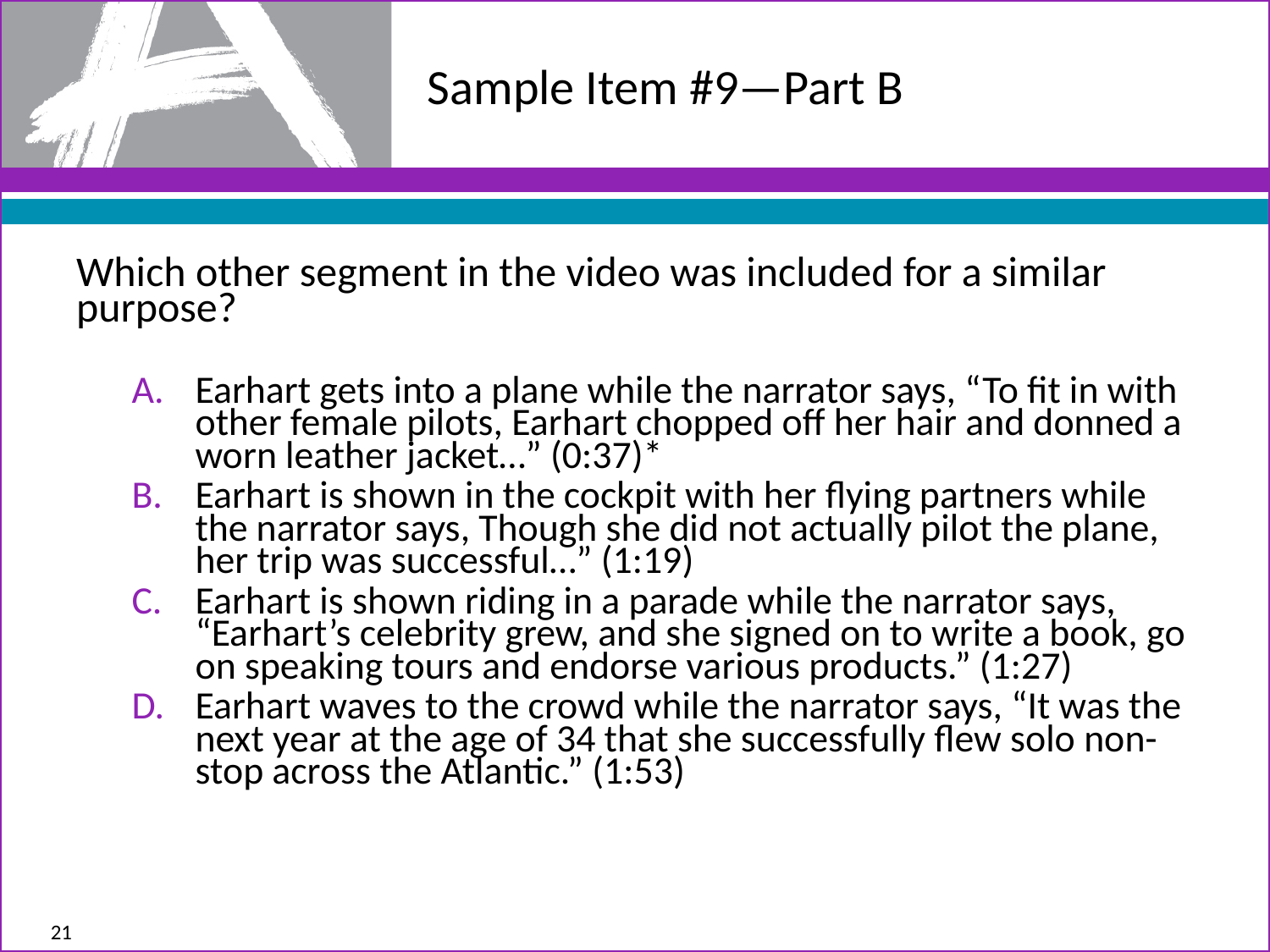

# Sample Item #9—Part B

Which other segment in the video was included for a similar purpose?

Earhart gets into a plane while the narrator says, “To fit in with other female pilots, Earhart chopped off her hair and donned a worn leather jacket…” (0:37)*
Earhart is shown in the cockpit with her flying partners while the narrator says, Though she did not actually pilot the plane, her trip was successful…” (1:19)
Earhart is shown riding in a parade while the narrator says, “Earhart’s celebrity grew, and she signed on to write a book, go on speaking tours and endorse various products.” (1:27)
Earhart waves to the crowd while the narrator says, “It was the next year at the age of 34 that she successfully flew solo non-stop across the Atlantic.” (1:53)

21